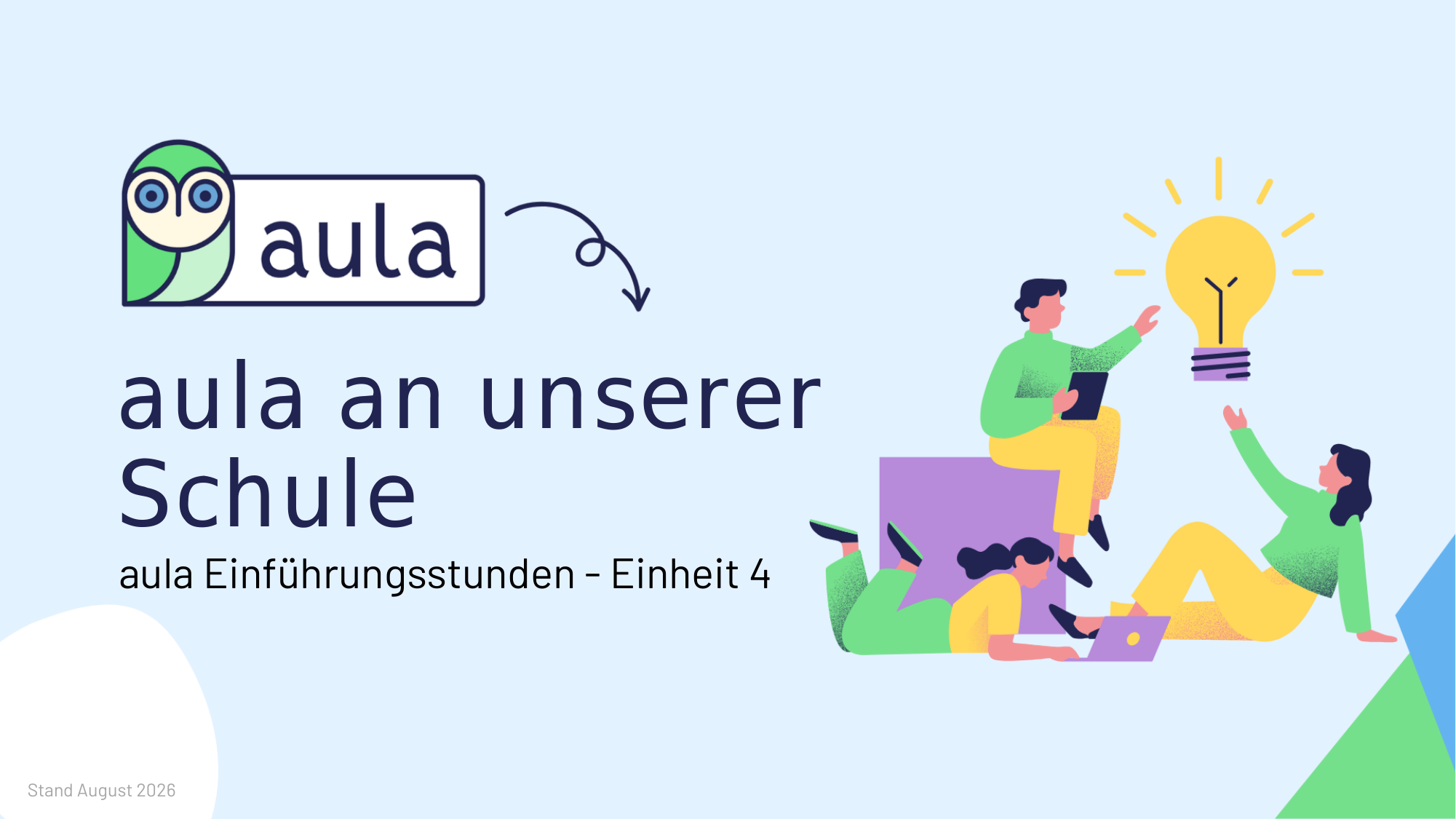

# aula an unserer Schule
aula Einführungsstunden - Einheit 4
Stand August 2026